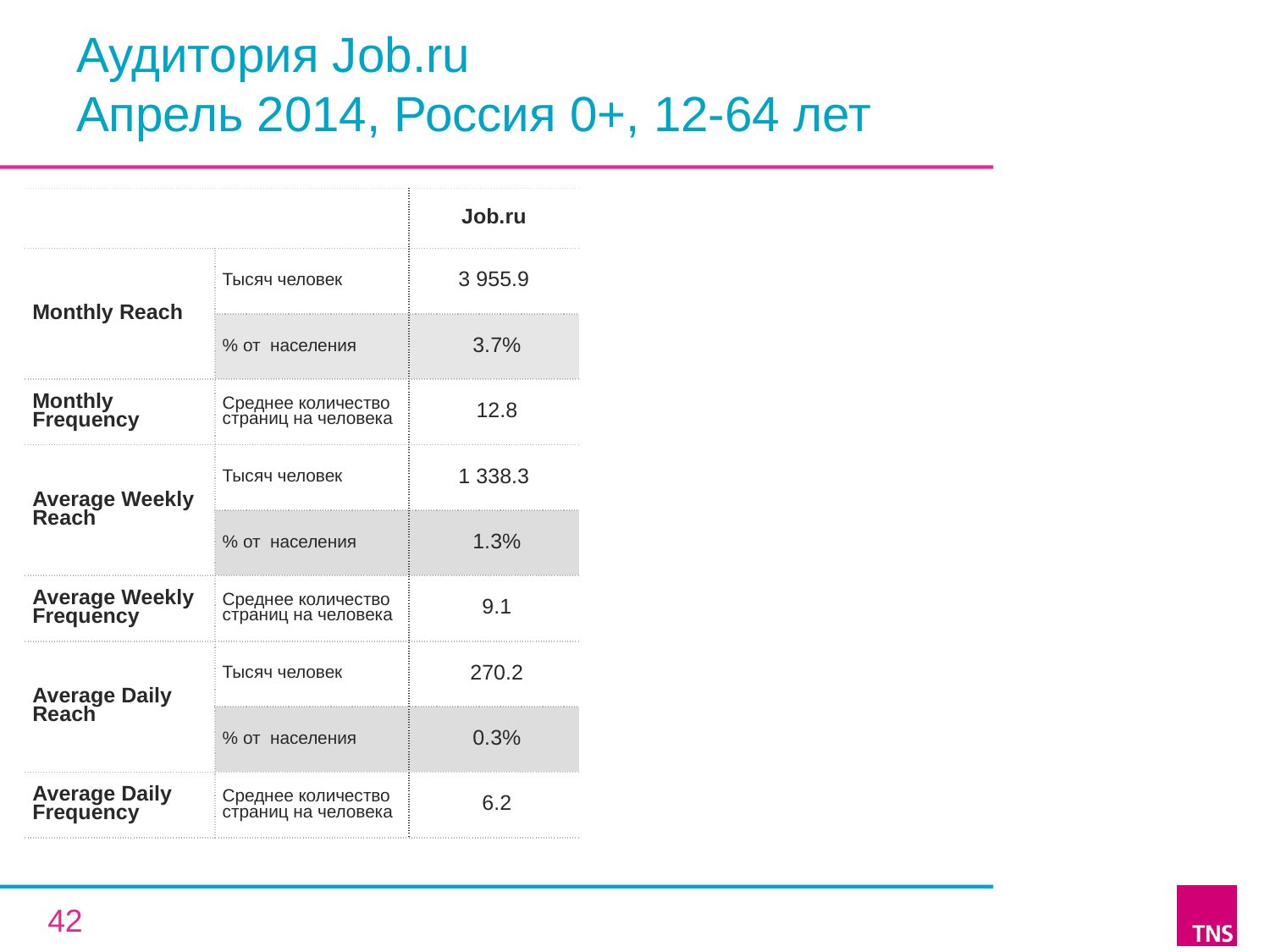

# Аудитория Job.ru Апрель 2014, Россия 0+, 12-64 лет
|  |  | Job.ru |
| --- | --- | --- |
| Monthly Reach | Тысяч человек | 3 955.9 |
|  | % от населения | 3.7% |
| Monthly Frequency | Среднее количество страниц на человека | 12.8 |
| Average Weekly Reach | Тысяч человек | 1 338.3 |
|  | % от населения | 1.3% |
| Average Weekly Frequency | Среднее количество страниц на человека | 9.1 |
| Average Daily Reach | Тысяч человек | 270.2 |
|  | % от населения | 0.3% |
| Average Daily Frequency | Среднее количество страниц на человека | 6.2 |

42